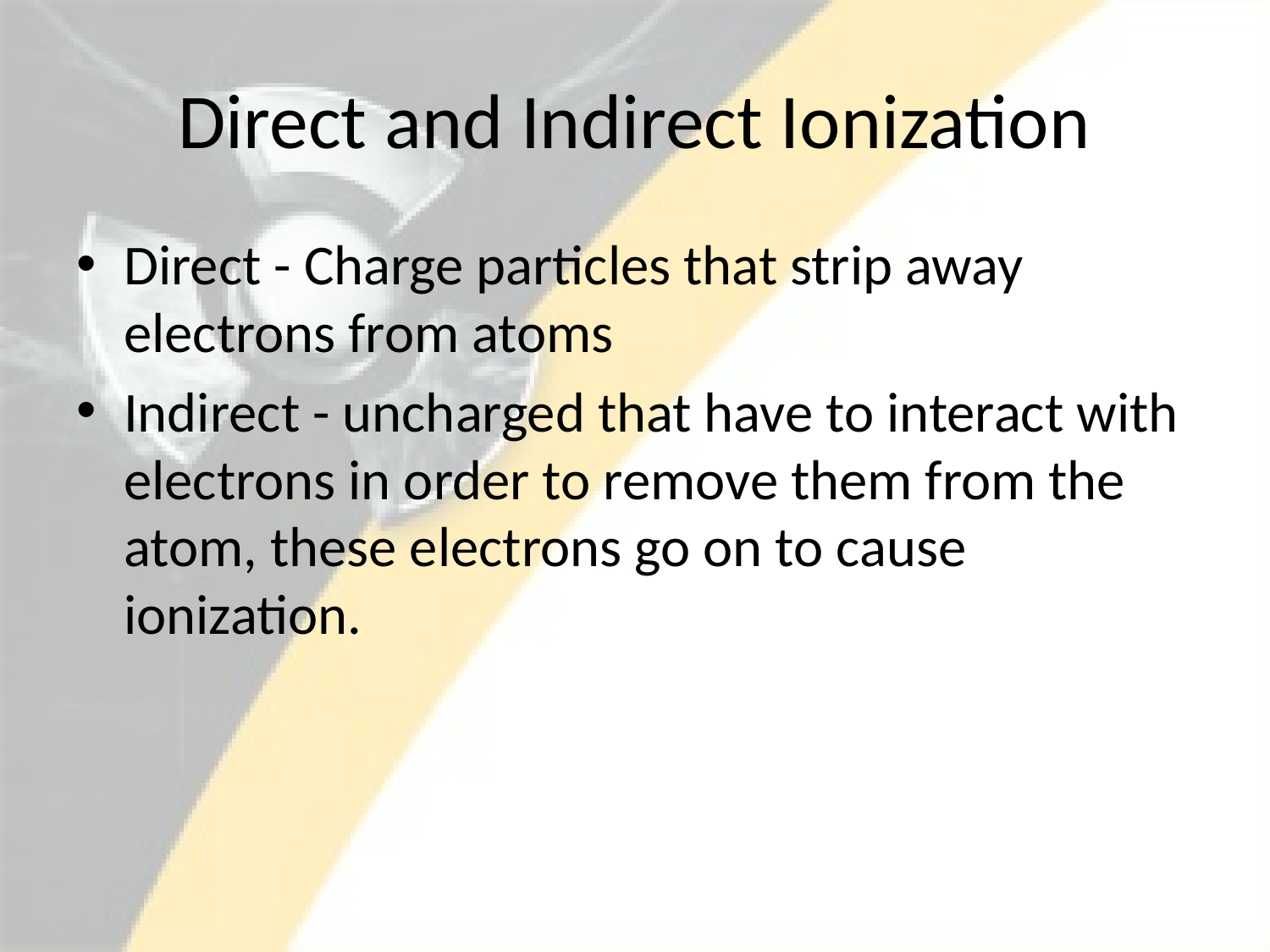

# Direct and Indirect Ionization
Direct - Charge particles that strip away electrons from atoms
Indirect - uncharged that have to interact with electrons in order to remove them from the atom, these electrons go on to cause ionization.